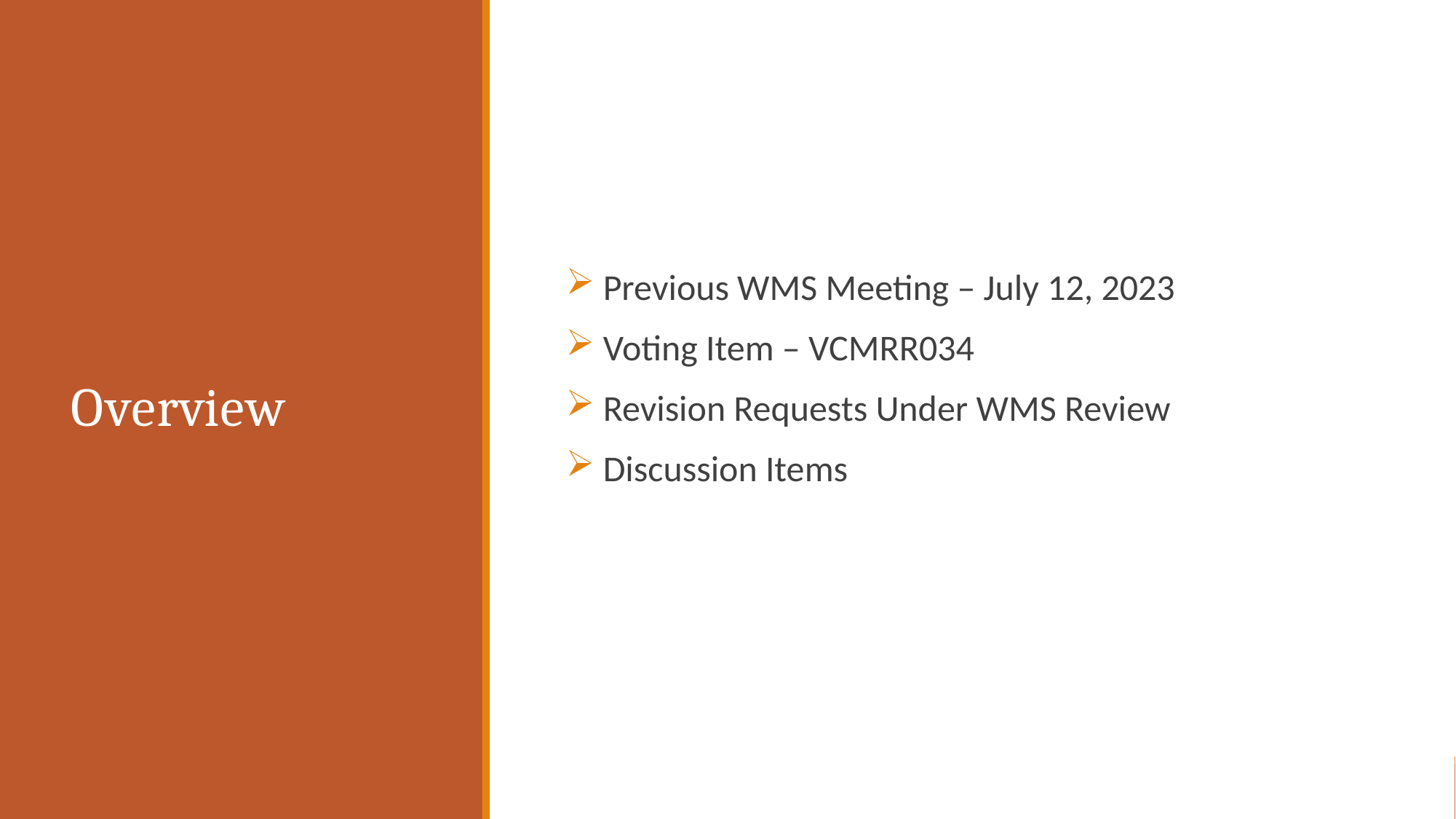

# Overview
 Previous WMS Meeting – July 12, 2023
 Voting Item – VCMRR034
 Revision Requests Under WMS Review
 Discussion Items